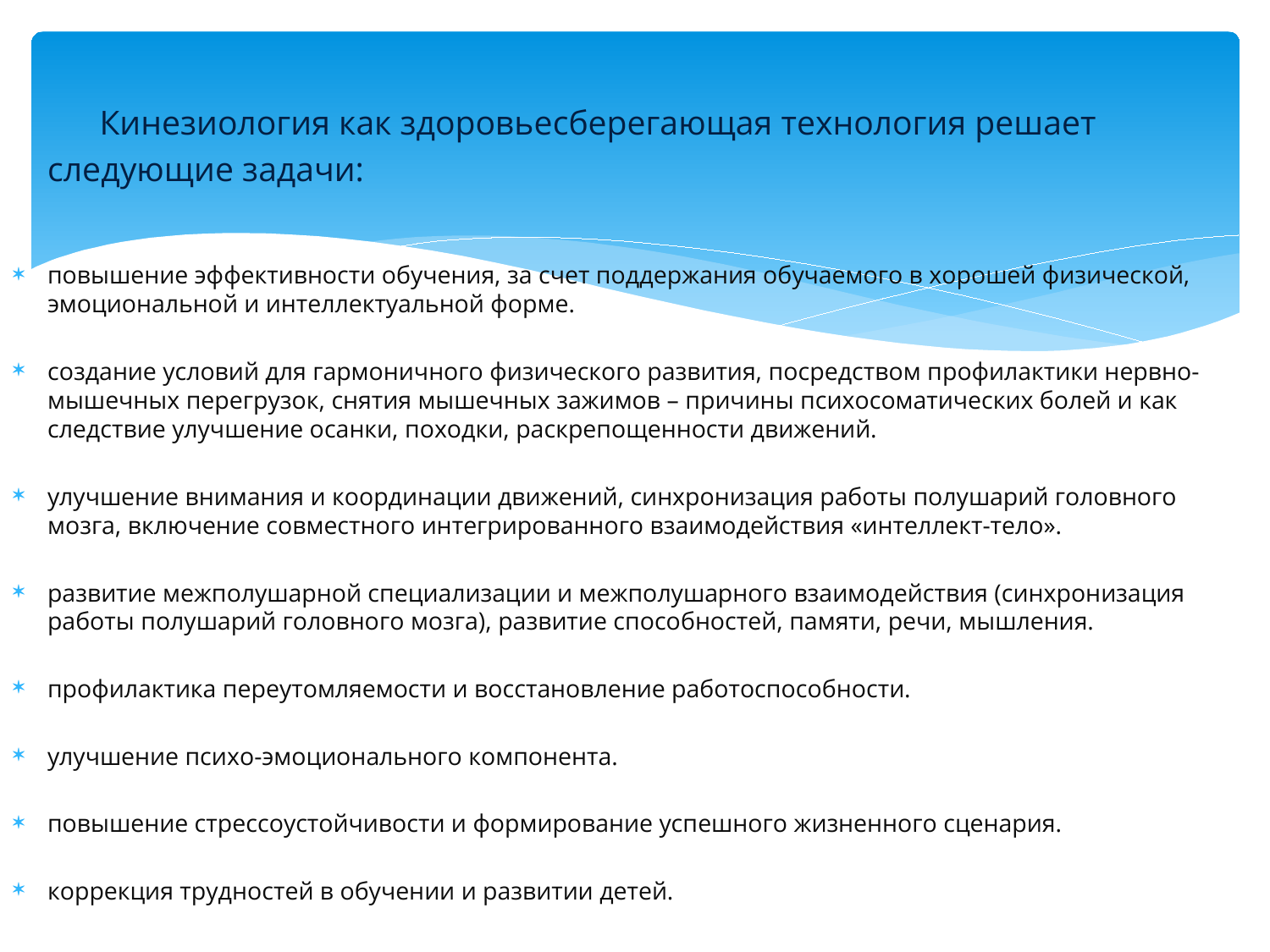

Кинезиология как здоровьесберегающая технология решает
    следующие задачи:

повышение эффективности обучения, за счет поддержания обучаемого в хорошей физической, эмоциональной и интеллектуальной форме.

создание условий для гармоничного физического развития, посредством профилактики нервно-мышечных перегрузок, снятия мышечных зажимов – причины психосоматических болей и как следствие улучшение осанки, походки, раскрепощенности движений.

улучшение внимания и координации движений, синхронизация работы полушарий головного мозга, включение совместного интегрированного взаимодействия «интеллект-тело».

развитие межполушарной специализации и межполушарного взаимодействия (синхронизация работы полушарий головного мозга), развитие способностей, памяти, речи, мышления.

профилактика переутомляемости и восстановление работоспособности.

улучшение психо-эмоционального компонента.

повышение стрессоустойчивости и формирование успешного жизненного сценария.

коррекция трудностей в обучении и развитии детей.